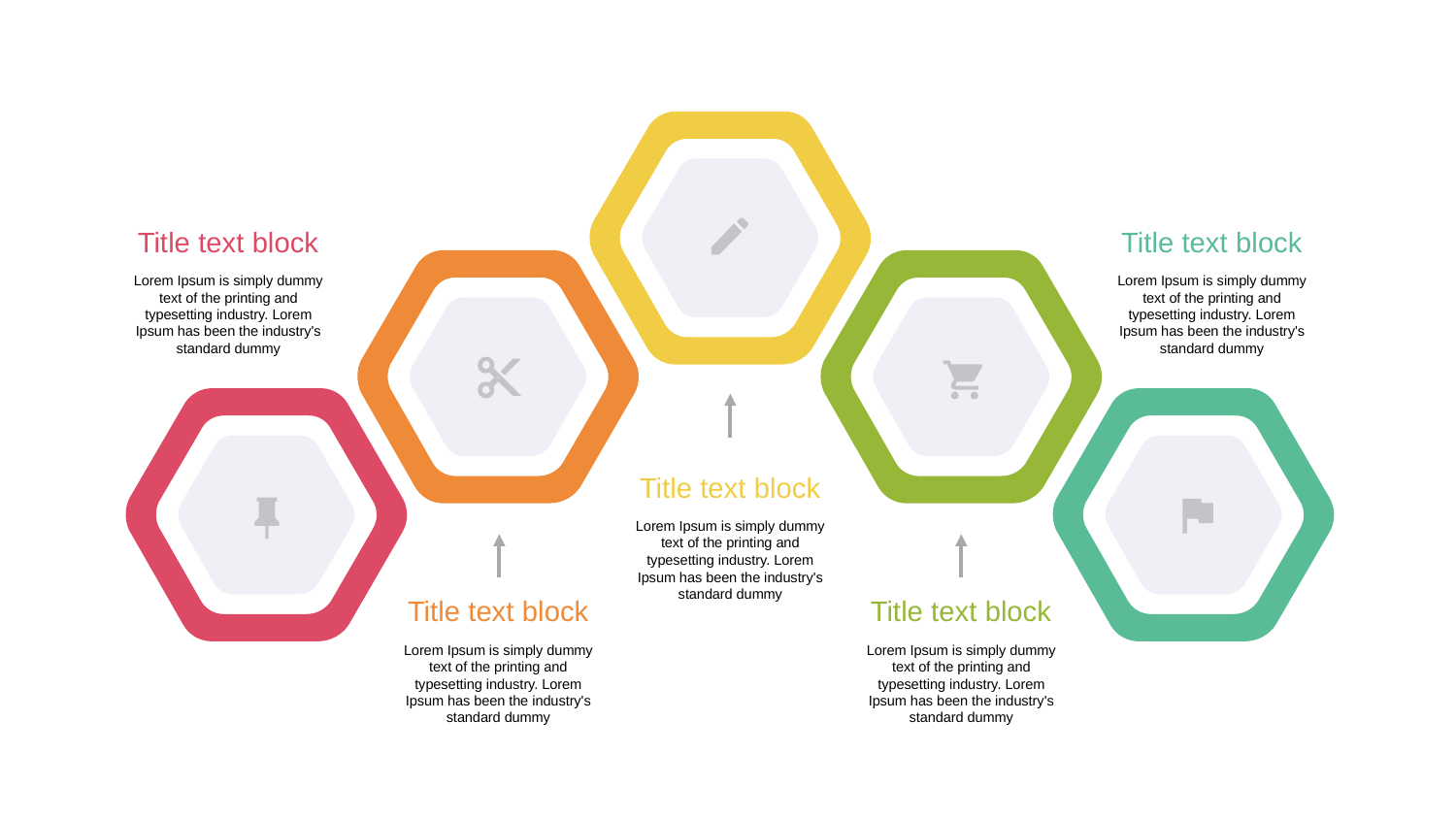

Title text block
Lorem Ipsum is simply dummy text of the printing and typesetting industry. Lorem Ipsum has been the industry's standard dummy
Title text block
Lorem Ipsum is simply dummy text of the printing and typesetting industry. Lorem Ipsum has been the industry's standard dummy

Title text block
Lorem Ipsum is simply dummy text of the printing and typesetting industry. Lorem Ipsum has been the industry's standard dummy
Title text block
Lorem Ipsum is simply dummy text of the printing and typesetting industry. Lorem Ipsum has been the industry's standard dummy
Title text block
Lorem Ipsum is simply dummy text of the printing and typesetting industry. Lorem Ipsum has been the industry's standard dummy